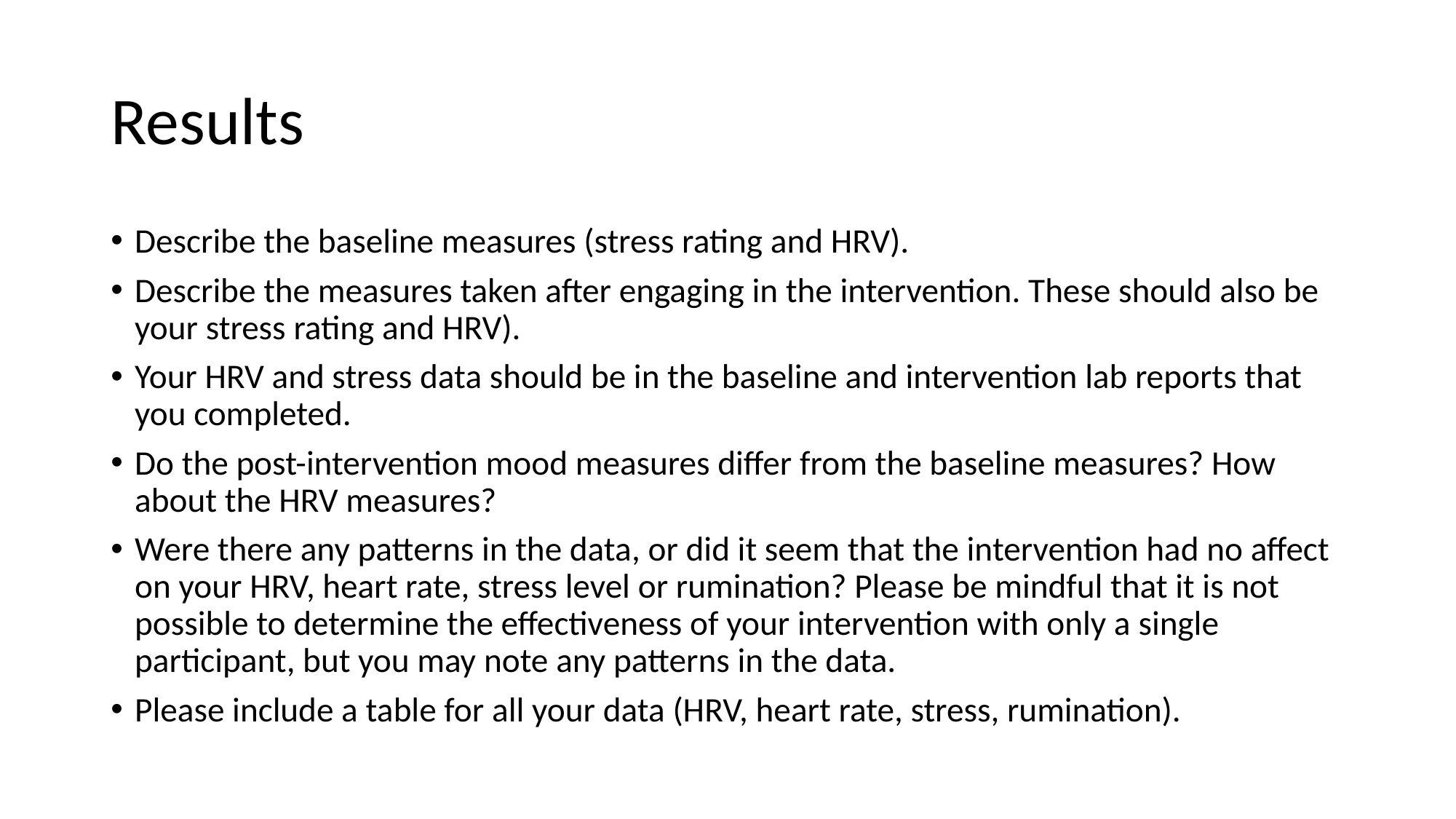

# Results
Describe the baseline measures (stress rating and HRV).
Describe the measures taken after engaging in the intervention. These should also be your stress rating and HRV).
Your HRV and stress data should be in the baseline and intervention lab reports that you completed.
Do the post-intervention mood measures differ from the baseline measures? How about the HRV measures?
Were there any patterns in the data, or did it seem that the intervention had no affect on your HRV, heart rate, stress level or rumination? Please be mindful that it is not possible to determine the effectiveness of your intervention with only a single participant, but you may note any patterns in the data.
Please include a table for all your data (HRV, heart rate, stress, rumination).